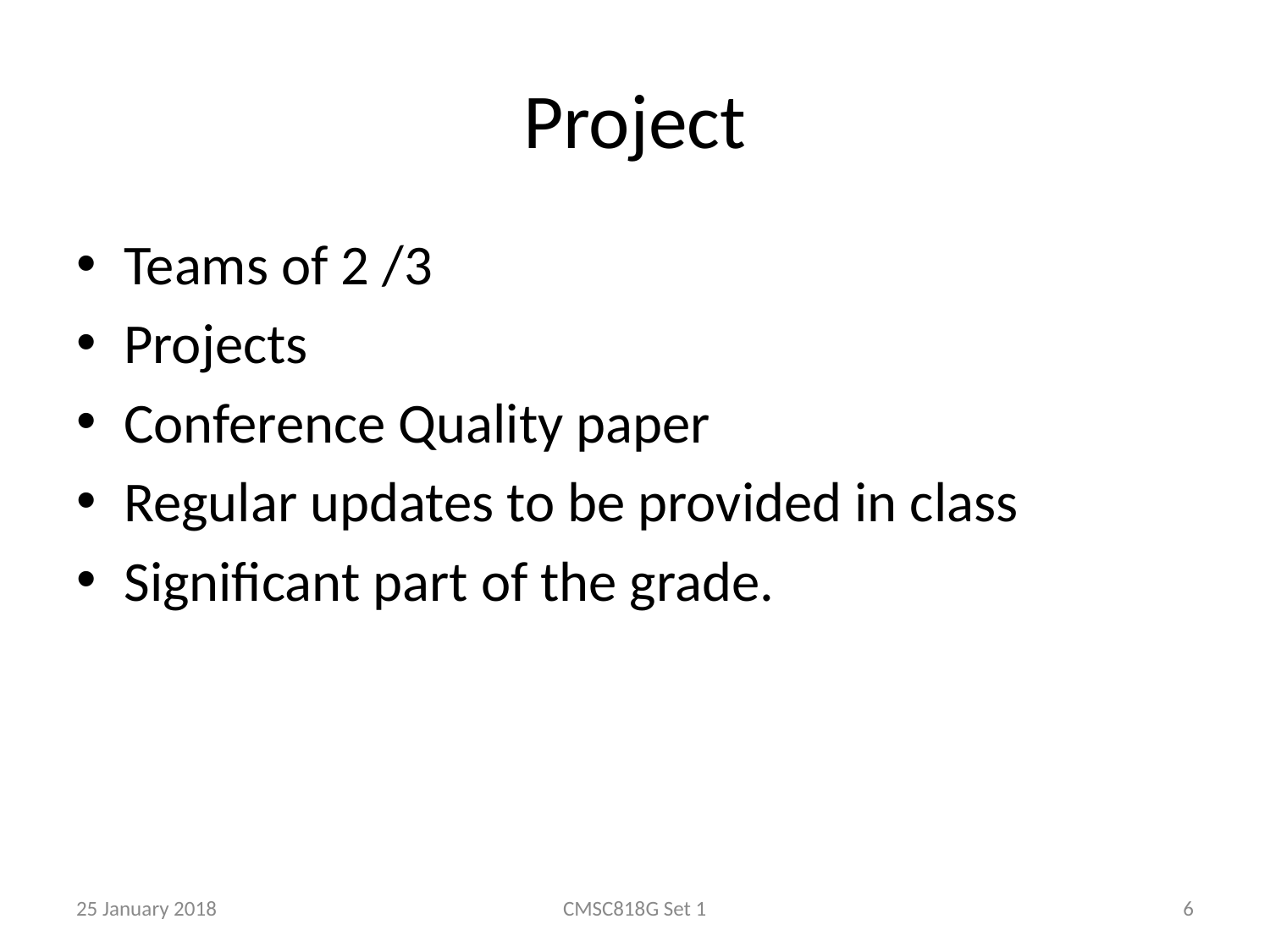

# Project
Teams of 2 /3
Projects
Conference Quality paper
Regular updates to be provided in class
Significant part of the grade.
25 January 2018
CMSC818G Set 1
6